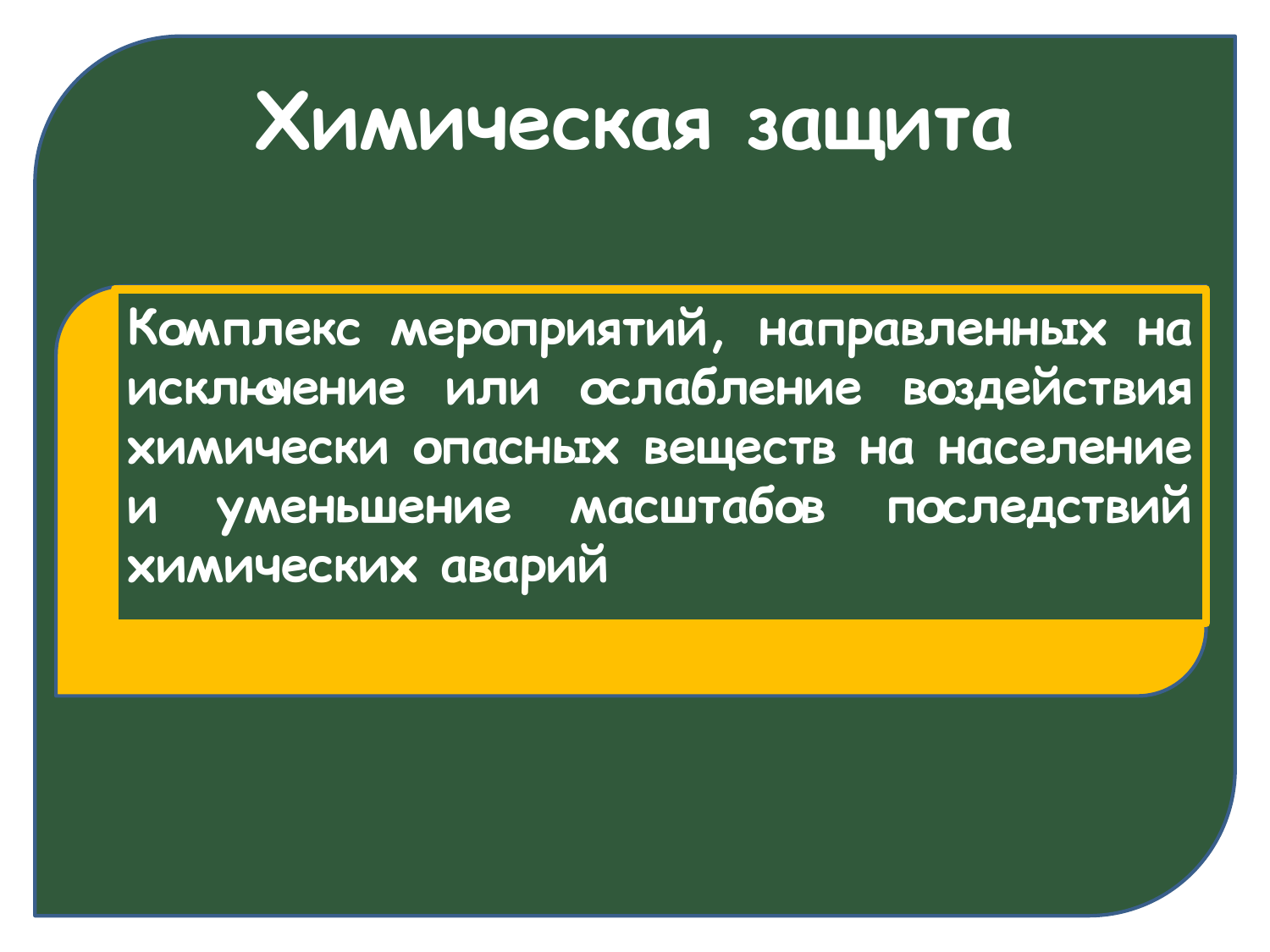

# Химическая защита

Комплекс мероприятий, направленных на исключение или ослабление воздействия химически опасных веществ на население и уменьшение масштабов последствий химических аварий